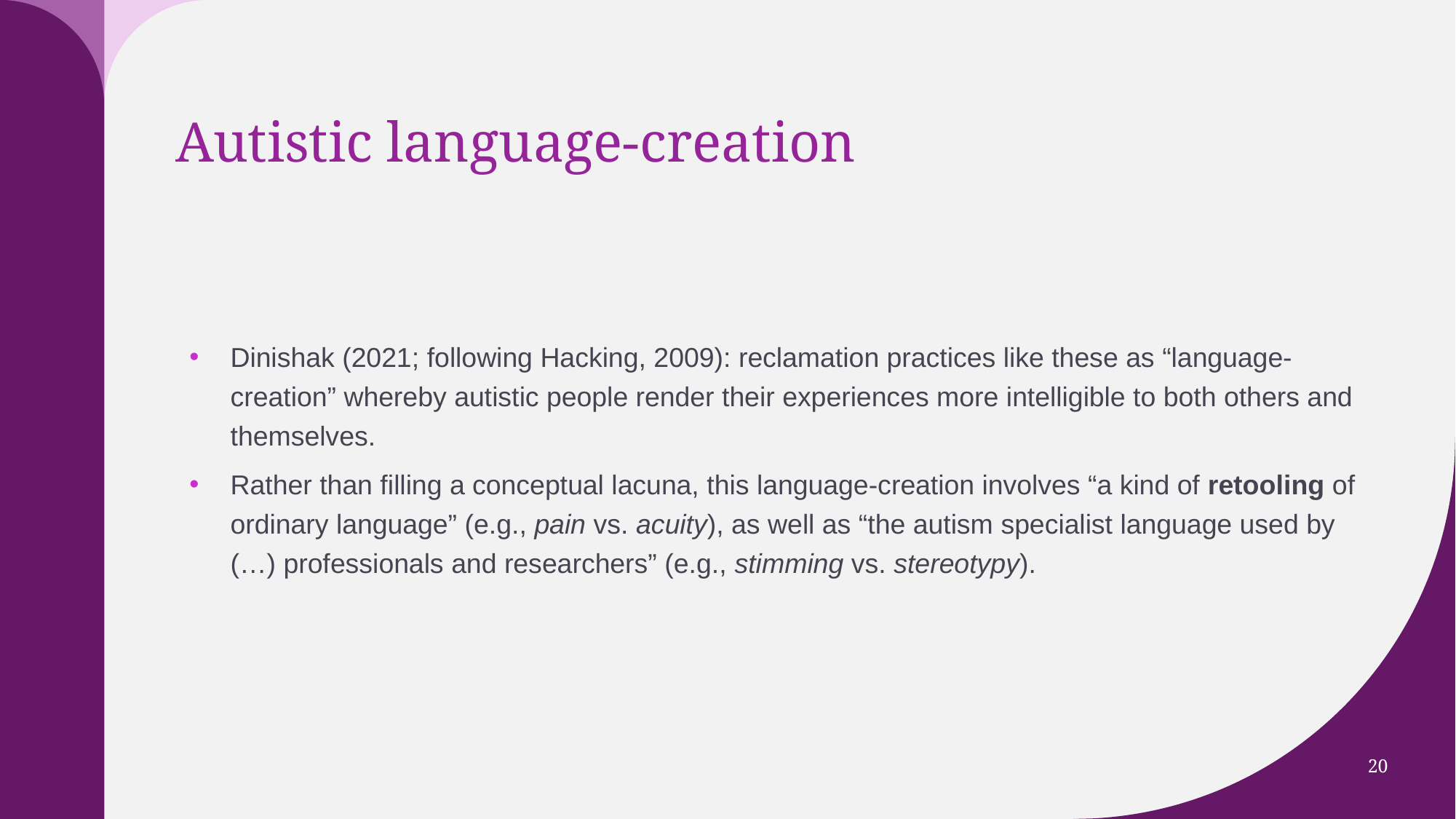

# Autistic language-creation
Dinishak (2021; following Hacking, 2009): reclamation practices like these as “language-creation” whereby autistic people render their experiences more intelligible to both others and themselves.
Rather than filling a conceptual lacuna, this language-creation involves “a kind of retooling of ordinary language” (e.g., pain vs. acuity), as well as “the autism specialist language used by (…) professionals and researchers” (e.g., stimming vs. stereotypy).
20